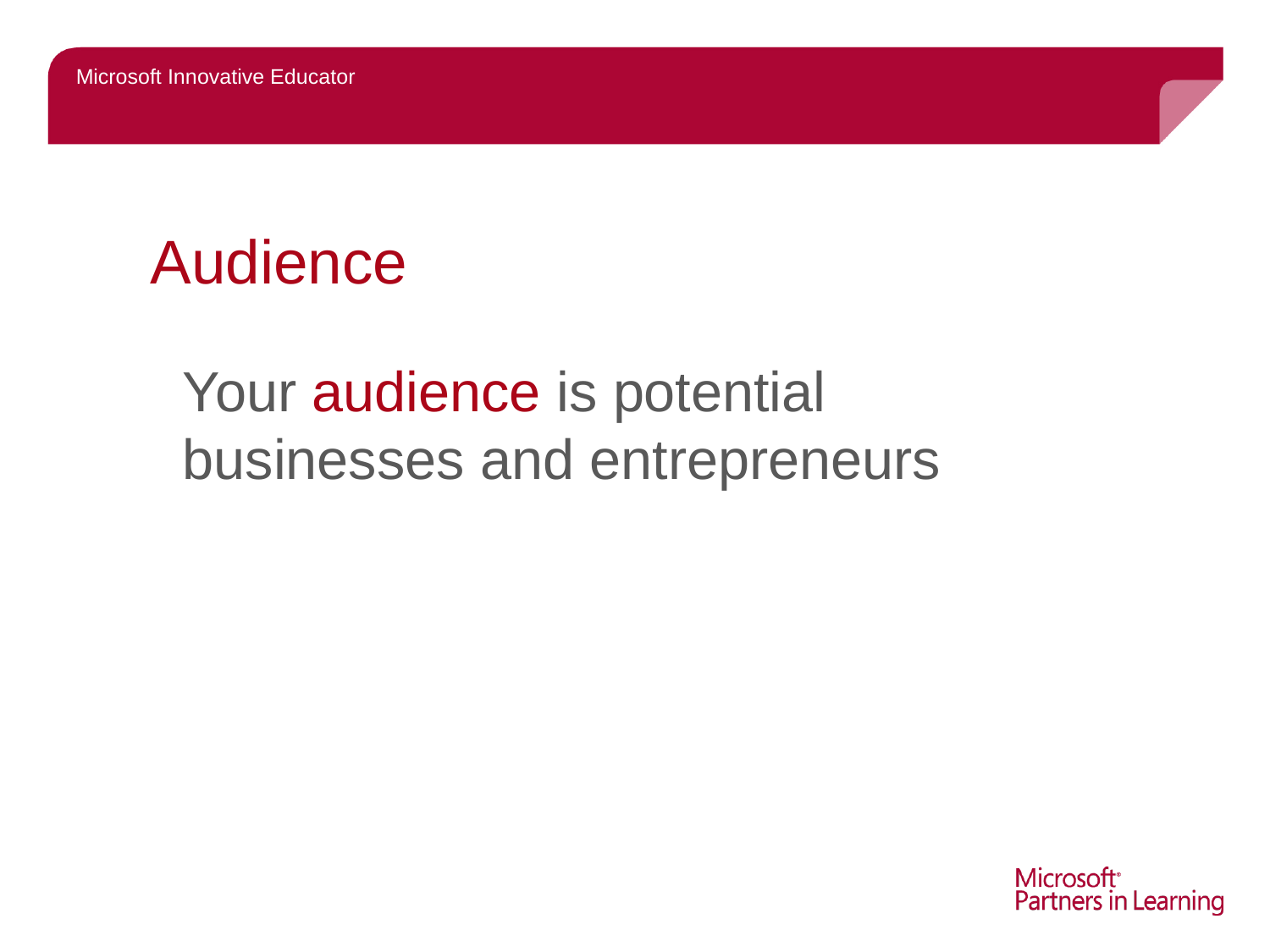

# Audience
	Your audience is potential businesses and entrepreneurs